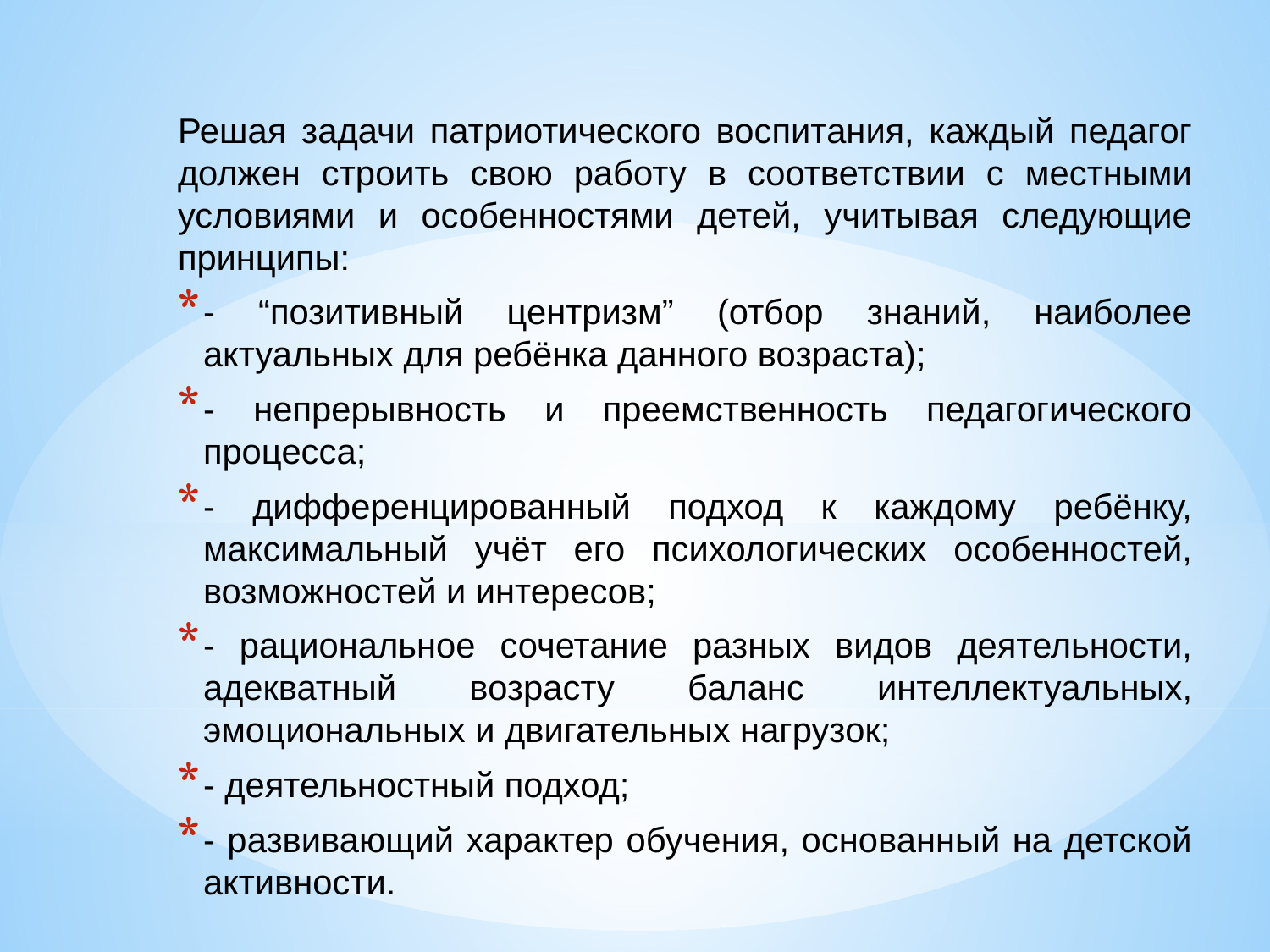

Решая задачи патриотического воспитания, каждый педагог должен строить свою работу в соответствии с местными условиями и особенностями детей, учитывая следующие принципы:
- “позитивный центризм” (отбор знаний, наиболее актуальных для ребёнка данного возраста);
- непрерывность и преемственность педагогического процесса;
- дифференцированный подход к каждому ребёнку, максимальный учёт его психологических особенностей, возможностей и интересов;
- рациональное сочетание разных видов деятельности, адекватный возрасту баланс интеллектуальных, эмоциональных и двигательных нагрузок;
- деятельностный подход;
- развивающий характер обучения, основанный на детской активности.